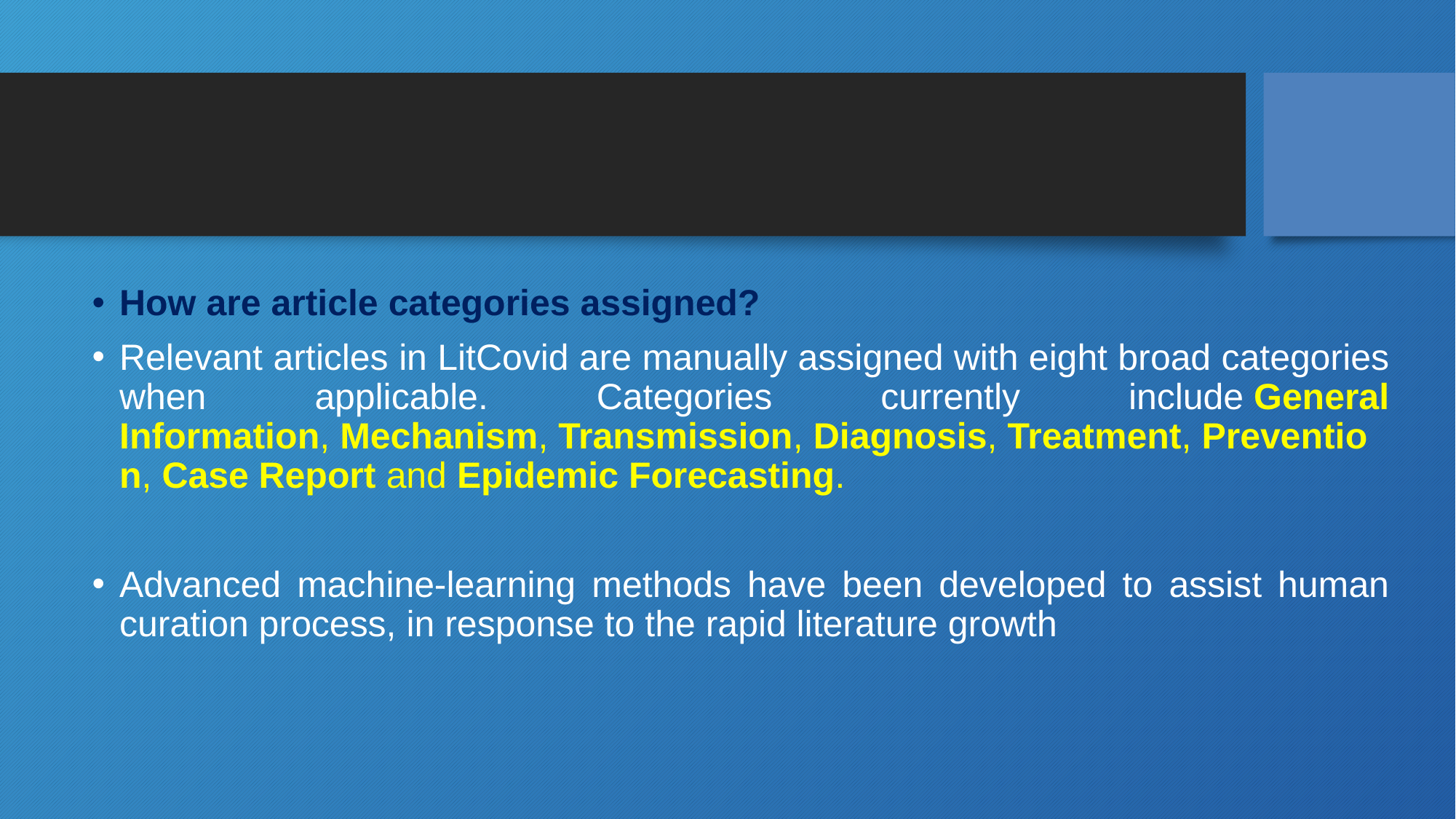

#
How are article categories assigned?
Relevant articles in LitCovid are manually assigned with eight broad categories when applicable. Categories currently include General Information, Mechanism, Transmission, Diagnosis, Treatment, Prevention, Case Report and Epidemic Forecasting.

Advanced machine-learning methods have been developed to assist human curation process, in response to the rapid literature growth